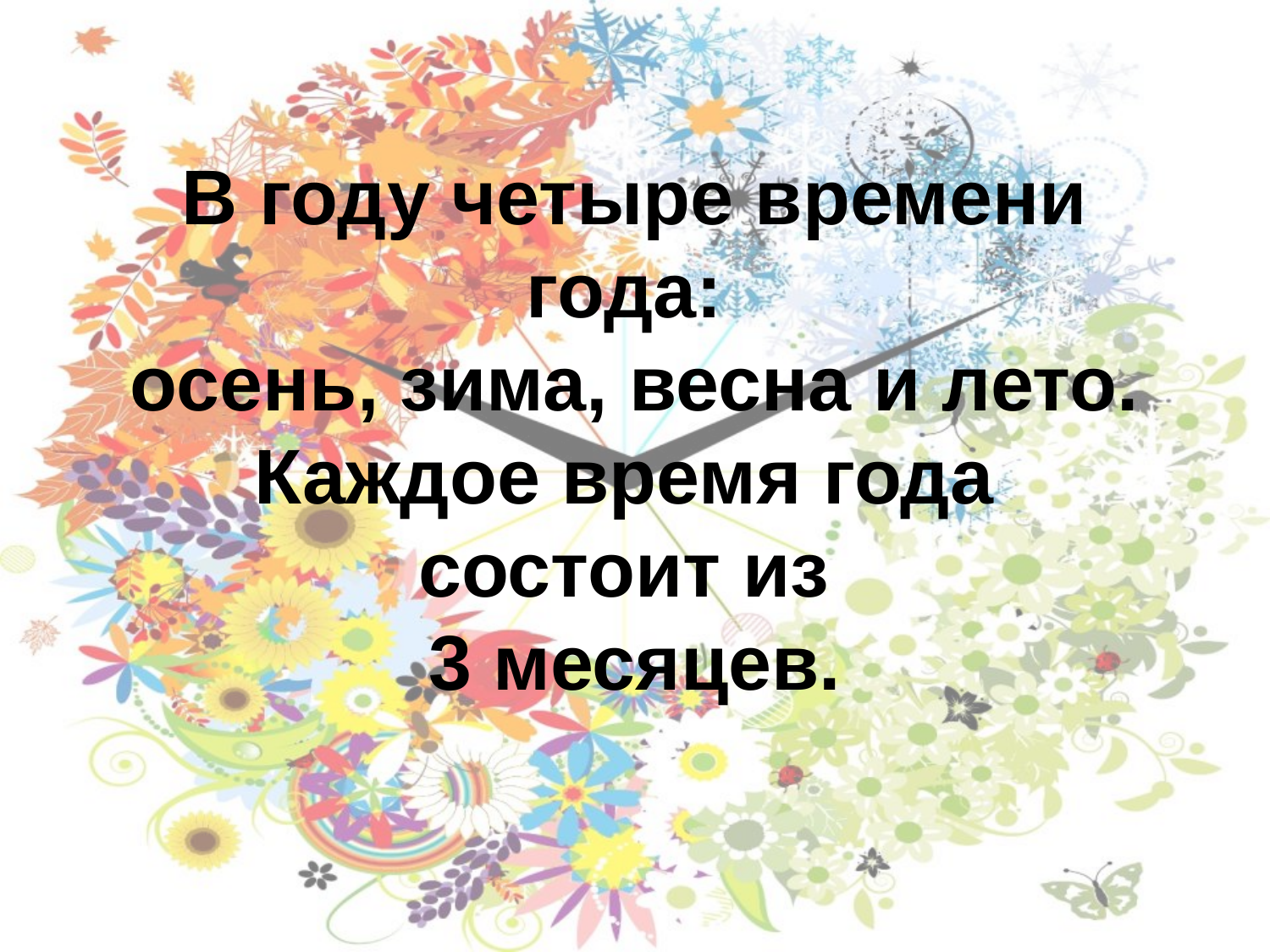

# В году четыре времени года: осень, зима, весна и лето. Каждое время года состоит из 3 месяцев.